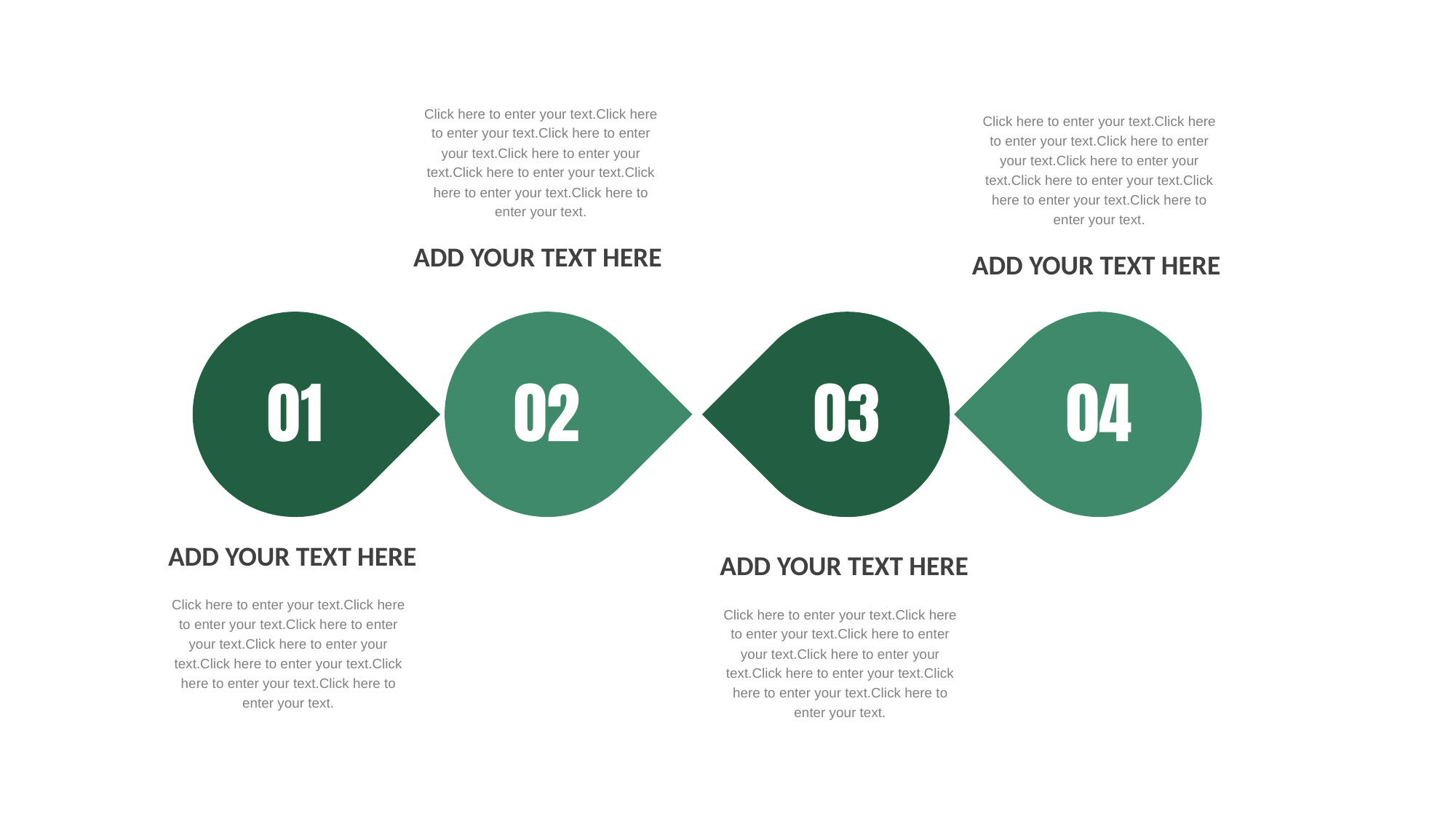

Click here to enter your text.Click here to enter your text.Click here to enter your text.Click here to enter your text.Click here to enter your text.Click here to enter your text.Click here to enter your text.
Click here to enter your text.Click here to enter your text.Click here to enter your text.Click here to enter your text.Click here to enter your text.Click here to enter your text.Click here to enter your text.
ADD YOUR TEXT HERE
ADD YOUR TEXT HERE

01
02
03
04
ADD YOUR TEXT HERE
ADD YOUR TEXT HERE
Click here to enter your text.Click here to enter your text.Click here to enter your text.Click here to enter your text.Click here to enter your text.Click here to enter your text.Click here to enter your text.
Click here to enter your text.Click here to enter your text.Click here to enter your text.Click here to enter your text.Click here to enter your text.Click here to enter your text.Click here to enter your text.